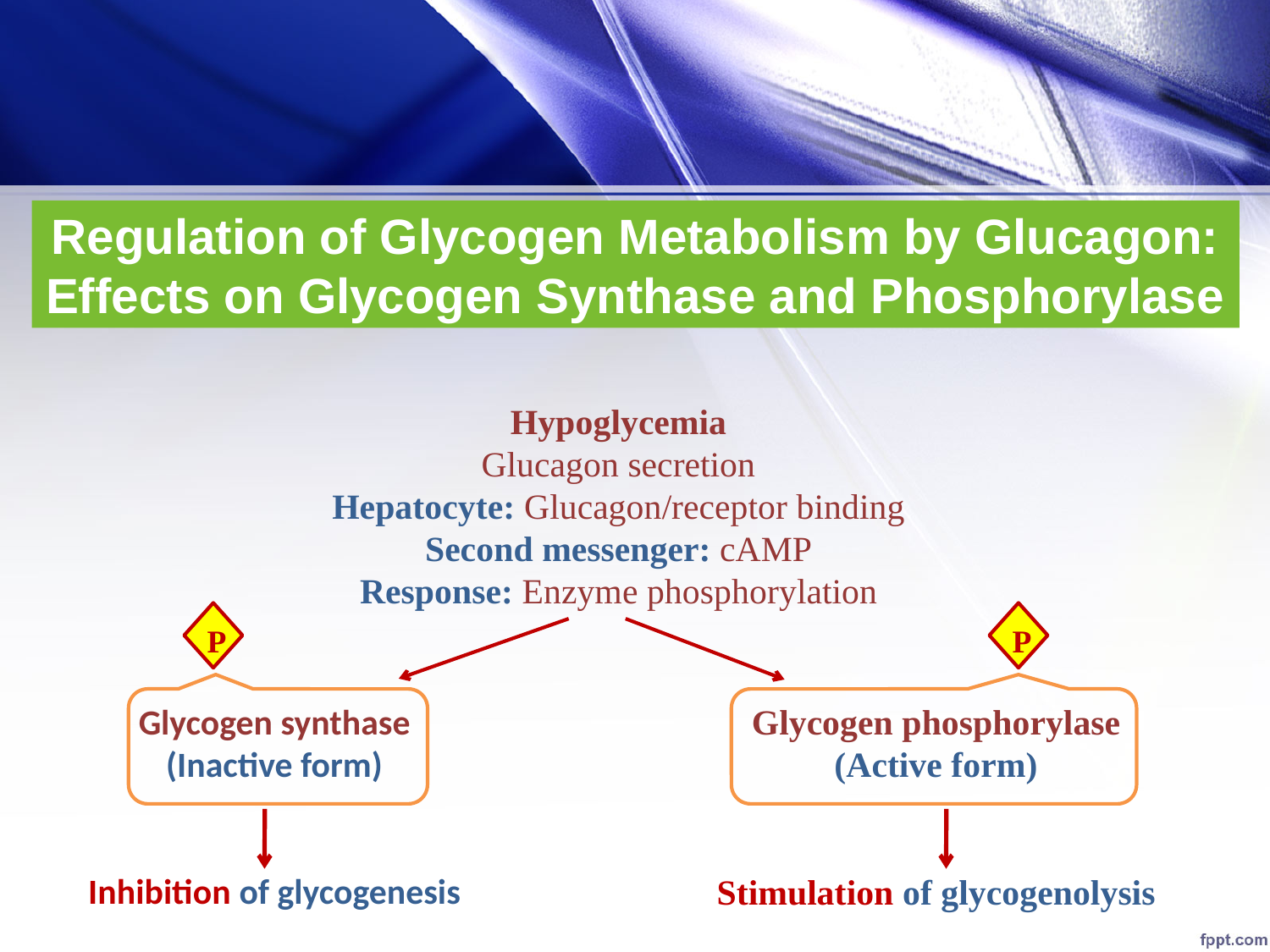

# Regulation of Glycogen Metabolism by Glucagon: Effects on Glycogen Synthase and Phosphorylase
Hypoglycemia
Glucagon secretion
Hepatocyte: Glucagon/receptor binding
Second messenger: cAMP
Response: Enzyme phosphorylation

P

Glycogen synthase
(Inactive form)

Inhibition of glycogenesis
Glycogen phosphorylase
(Active form)

Stimulation of glycogenolysis

P